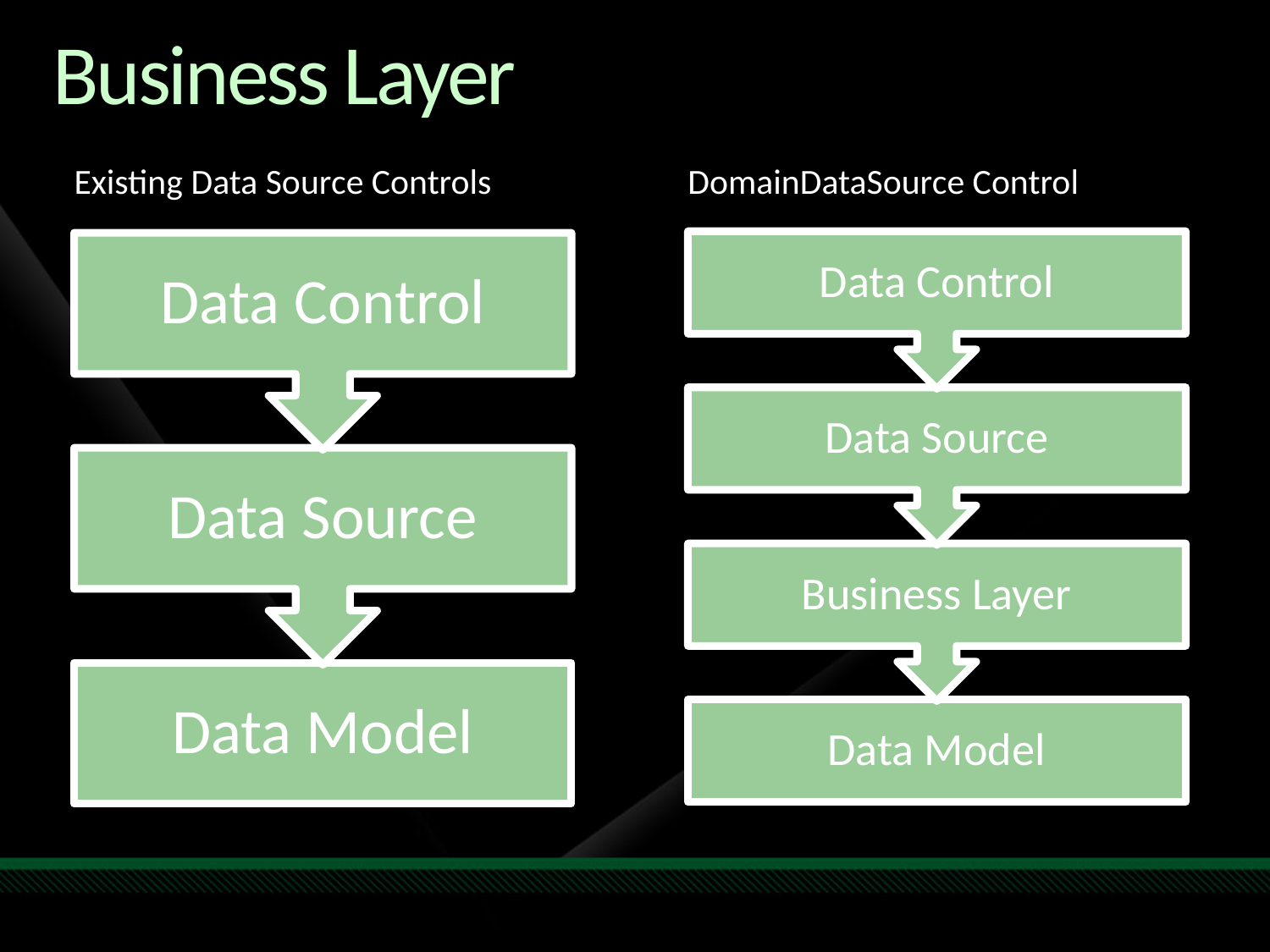

# Business Layer
Existing Data Source Controls
DomainDataSource Control
Data Model
Business Layer
Data Source
Data Control
Data Model
Data Source
Data Control